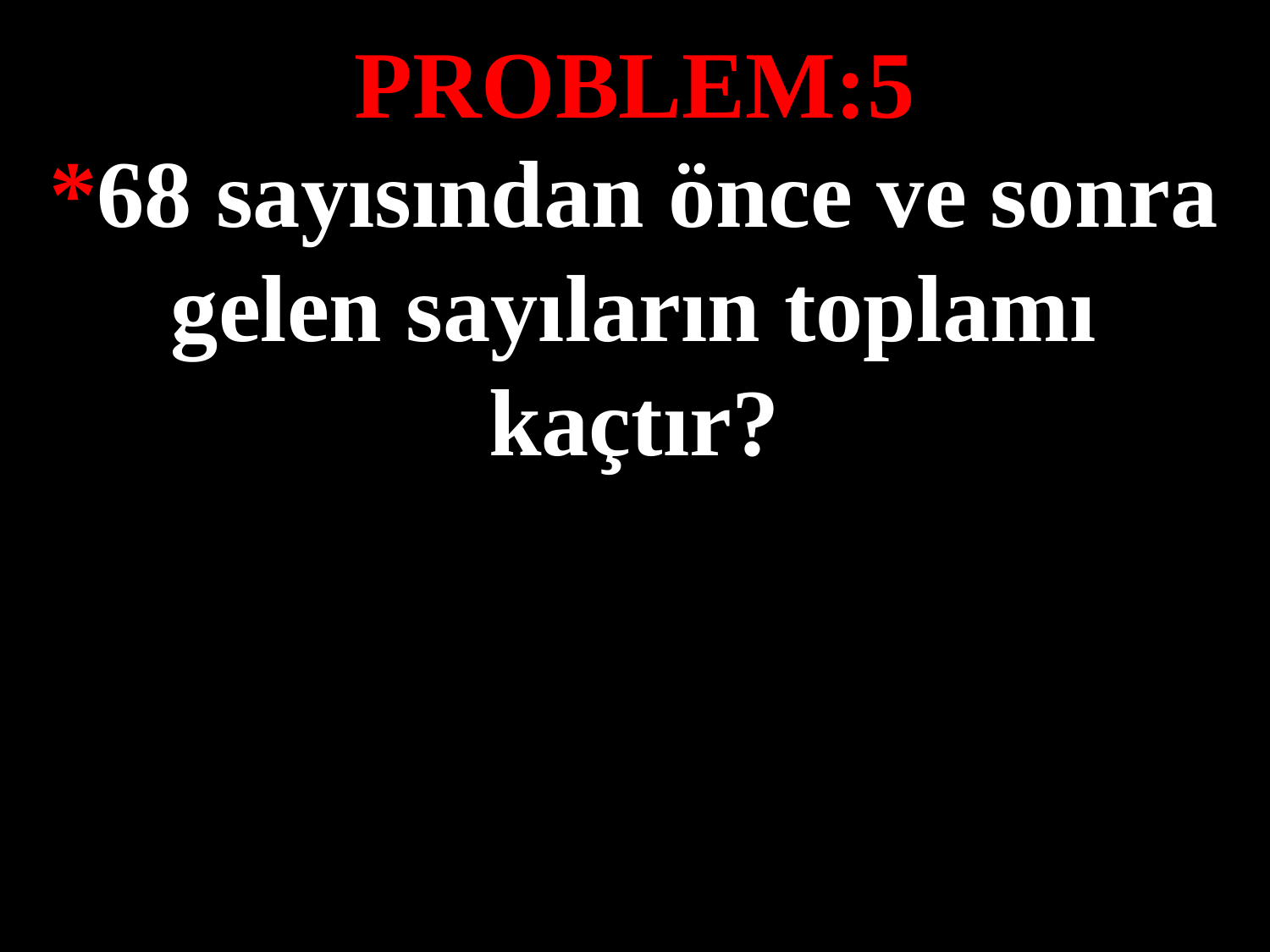

PROBLEM:5
*68 sayısından önce ve sonra gelen sayıların toplamı kaçtır?
#